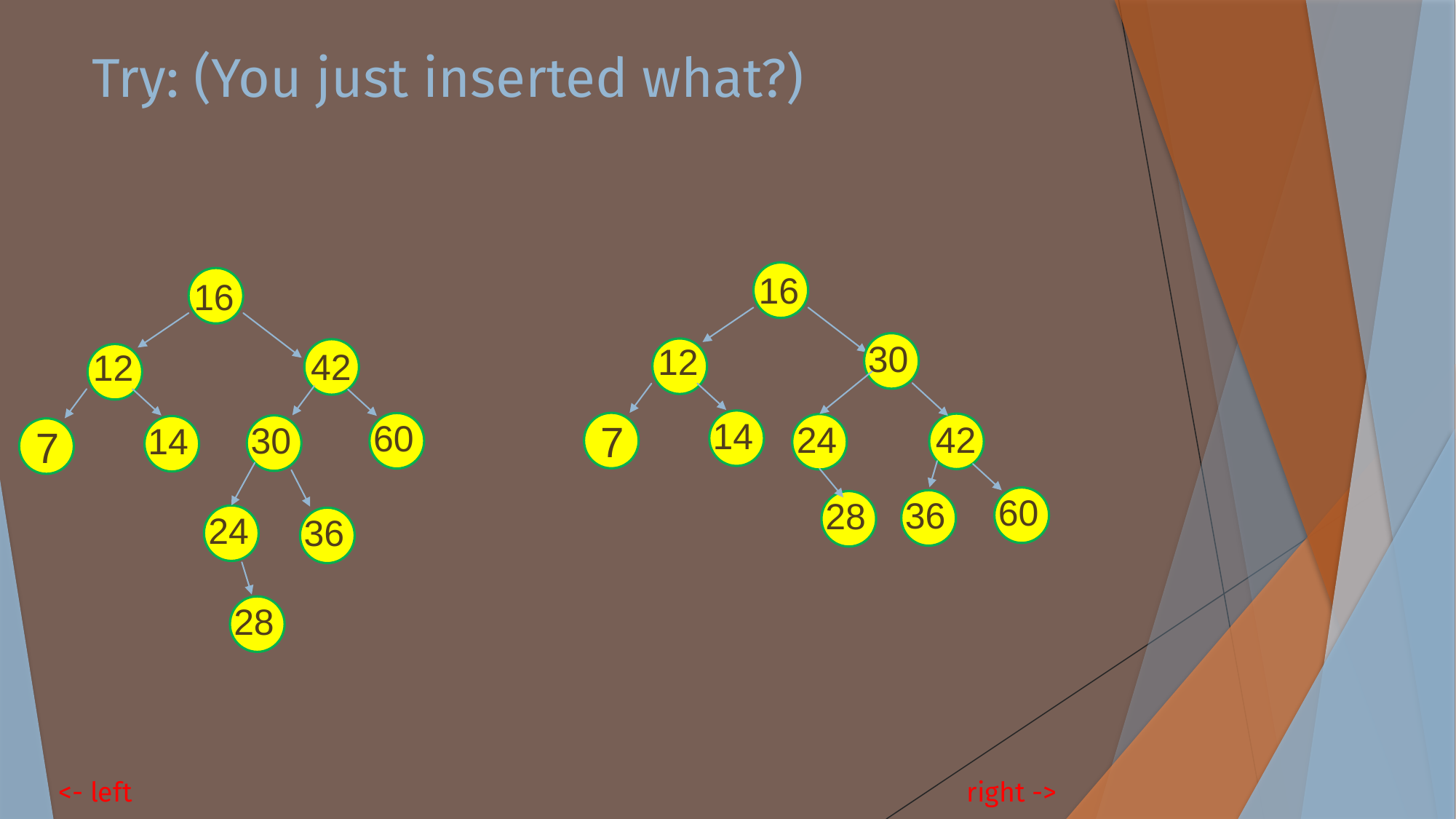

# Try: (You just inserted what?)

16

16
30

12
42

12

14
7
60

24
42
30

14

7

60
36

28

24
36

28

<- left                                                                                                                   right ->